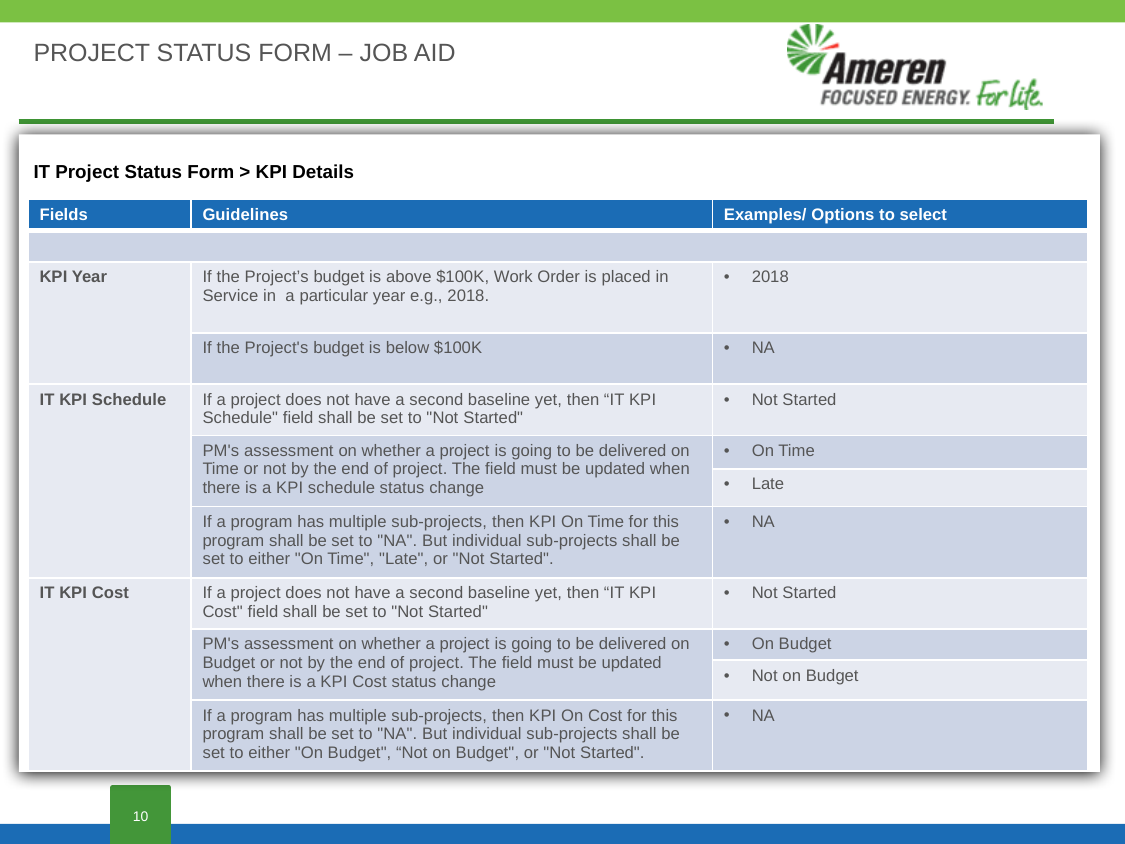

# PROJECT STATUS FORM – JOB AID

IT Project Status Form > KPI Details
| Fields | Guidelines | Examples/ Options to select |
| --- | --- | --- |
|  |  |  |
| KPI Year | If the Project’s budget is above $100K, Work Order is placed in Service in a particular year e.g., 2018. | 2018 |
|  | If the Project's budget is below $100K | NA |
| IT KPI Schedule | If a project does not have a second baseline yet, then “IT KPI Schedule" field shall be set to "Not Started" | Not Started |
|  | PM's assessment on whether a project is going to be delivered on Time or not by the end of project. The field must be updated when there is a KPI schedule status change | On Time |
|  |  | Late |
|  | If a program has multiple sub-projects, then KPI On Time for this program shall be set to "NA". But individual sub-projects shall be set to either "On Time", "Late", or "Not Started". | NA |
| IT KPI Cost | If a project does not have a second baseline yet, then “IT KPI Cost" field shall be set to "Not Started" | Not Started |
|  | PM's assessment on whether a project is going to be delivered on Budget or not by the end of project. The field must be updated when there is a KPI Cost status change | On Budget |
|  |  | Not on Budget |
|  | If a program has multiple sub-projects, then KPI On Cost for this program shall be set to "NA". But individual sub-projects shall be set to either "On Budget", “Not on Budget", or "Not Started". | NA |
10